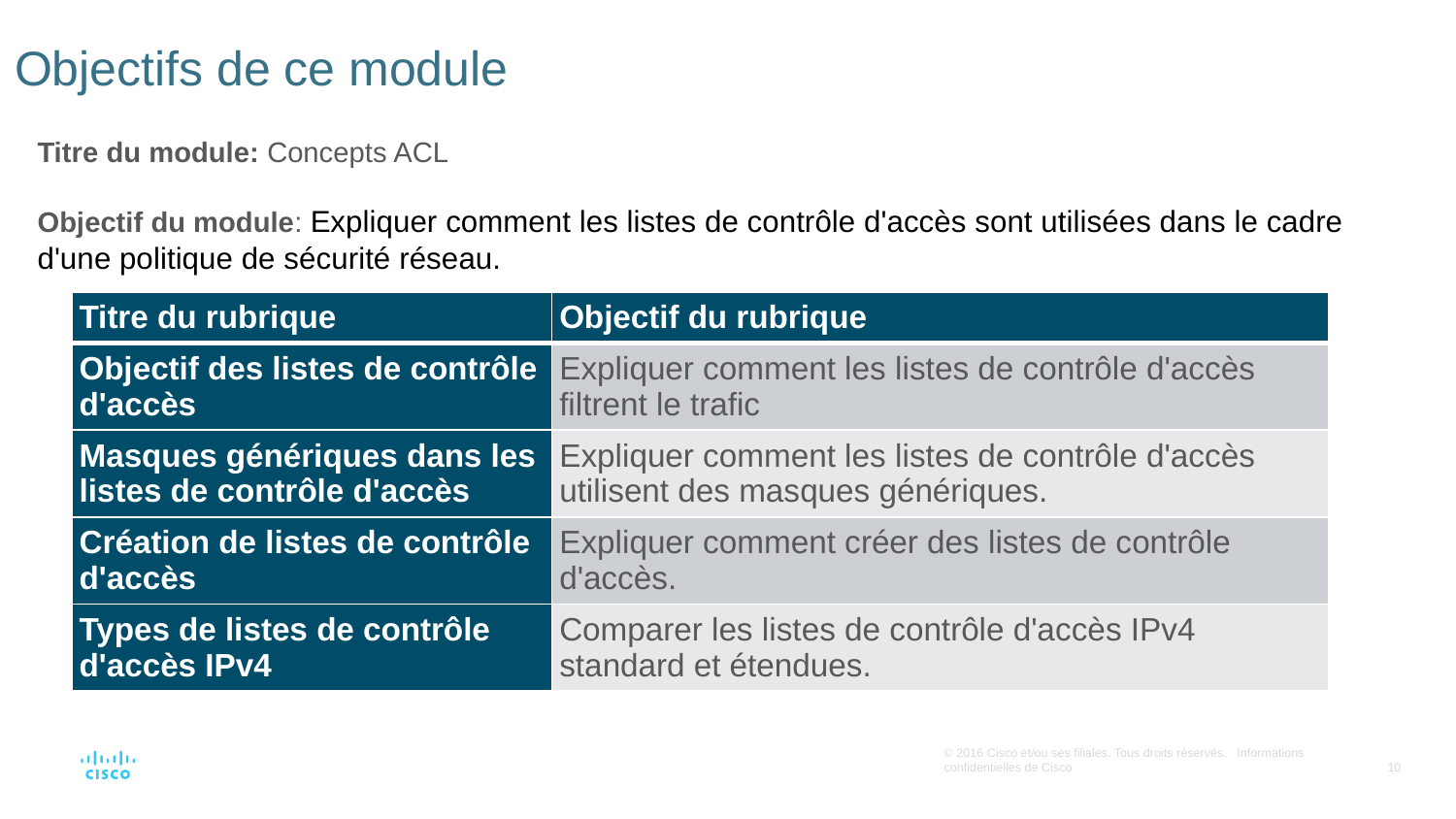

# Objectifs de ce module
Titre du module: Concepts ACL

Objectif du module: Expliquer comment les listes de contrôle d'accès sont utilisées dans le cadre d'une politique de sécurité réseau.
| Titre du rubrique | Objectif du rubrique |
| --- | --- |
| Objectif des listes de contrôle d'accès | Expliquer comment les listes de contrôle d'accès filtrent le trafic |
| Masques génériques dans les listes de contrôle d'accès | Expliquer comment les listes de contrôle d'accès utilisent des masques génériques. |
| Création de listes de contrôle d'accès | Expliquer comment créer des listes de contrôle d'accès. |
| Types de listes de contrôle d'accès IPv4 | Comparer les listes de contrôle d'accès IPv4 standard et étendues. |